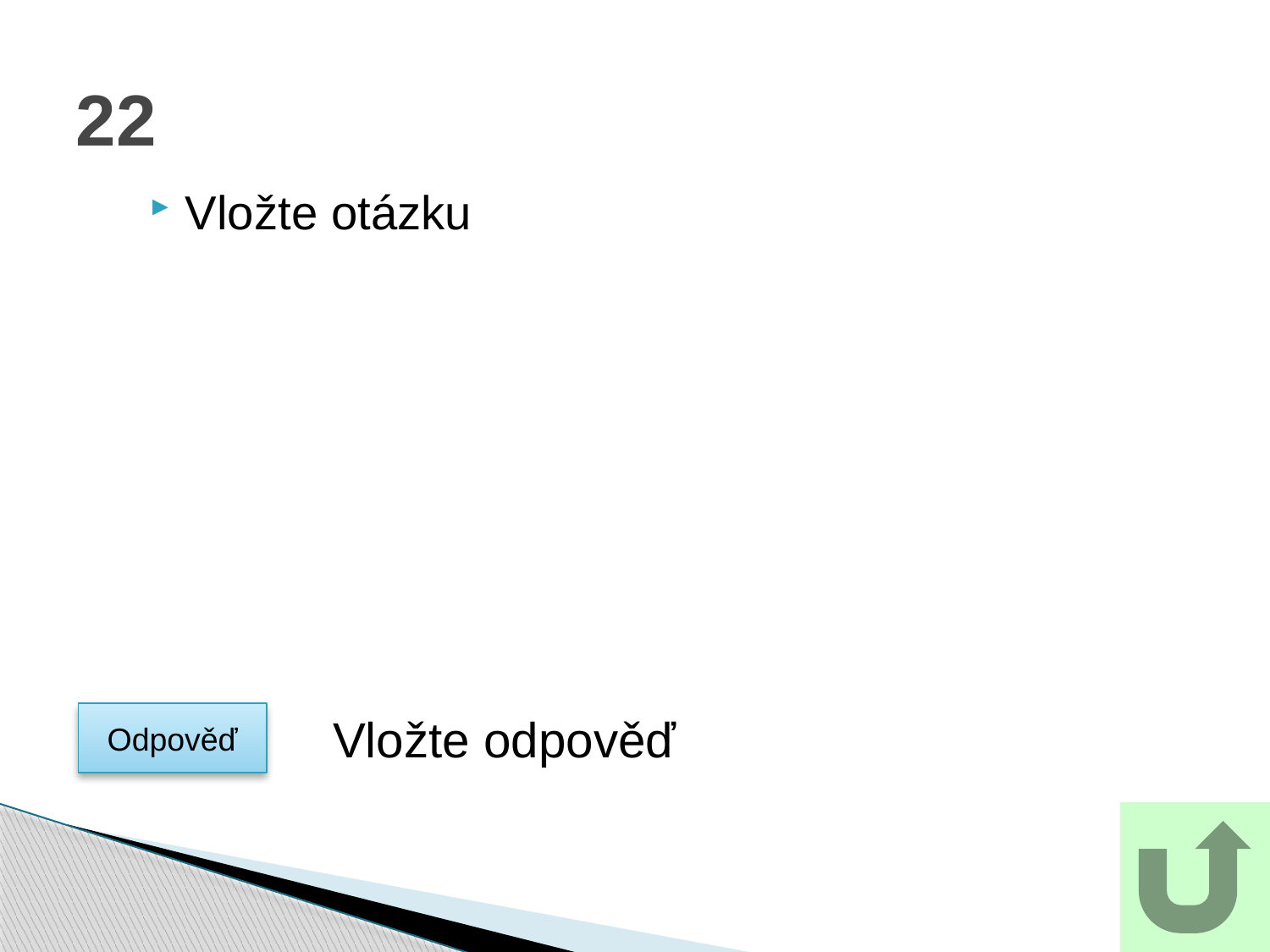

# 22
Vložte otázku

Vložte odpověď
Odpověď